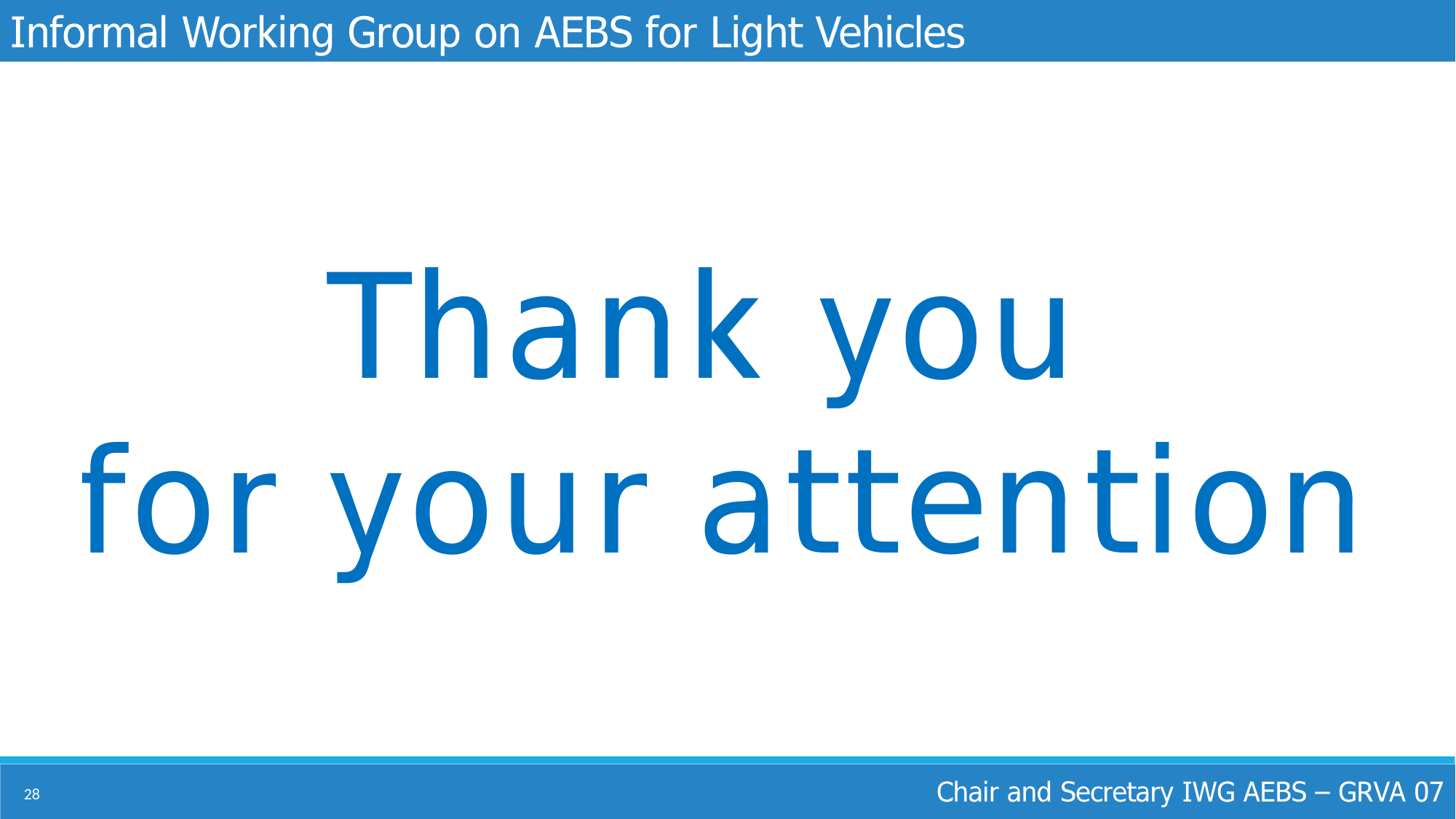

Informal Working Group on AEBS for Light Vehicles
Thank you
for your attention
Chair and Secretary IWG AEBS – GRVA 07
28